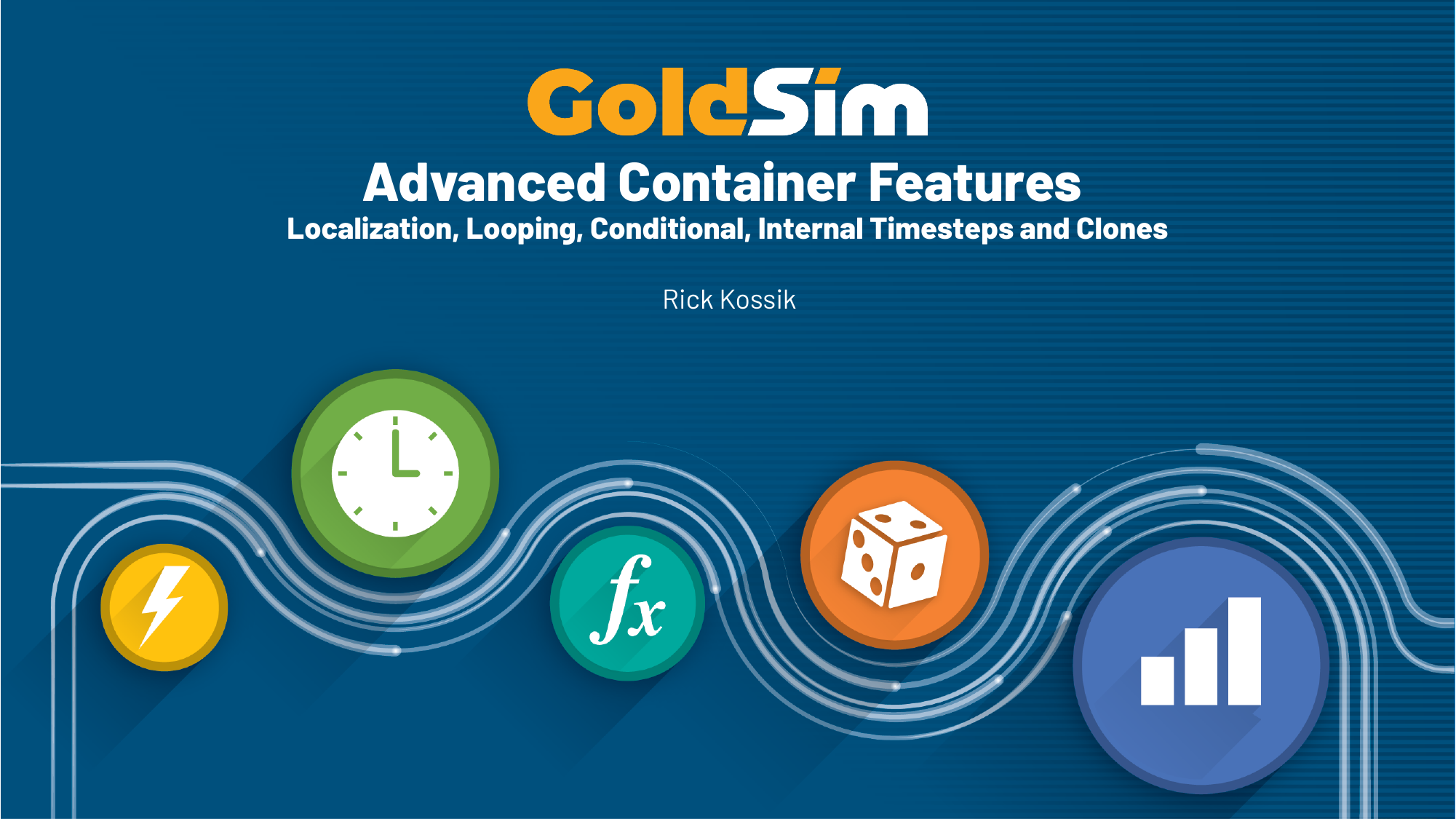

# Advanced Container Features Localization, Looping, Conditional, Internal Timesteps and Clones
Rick Kossik